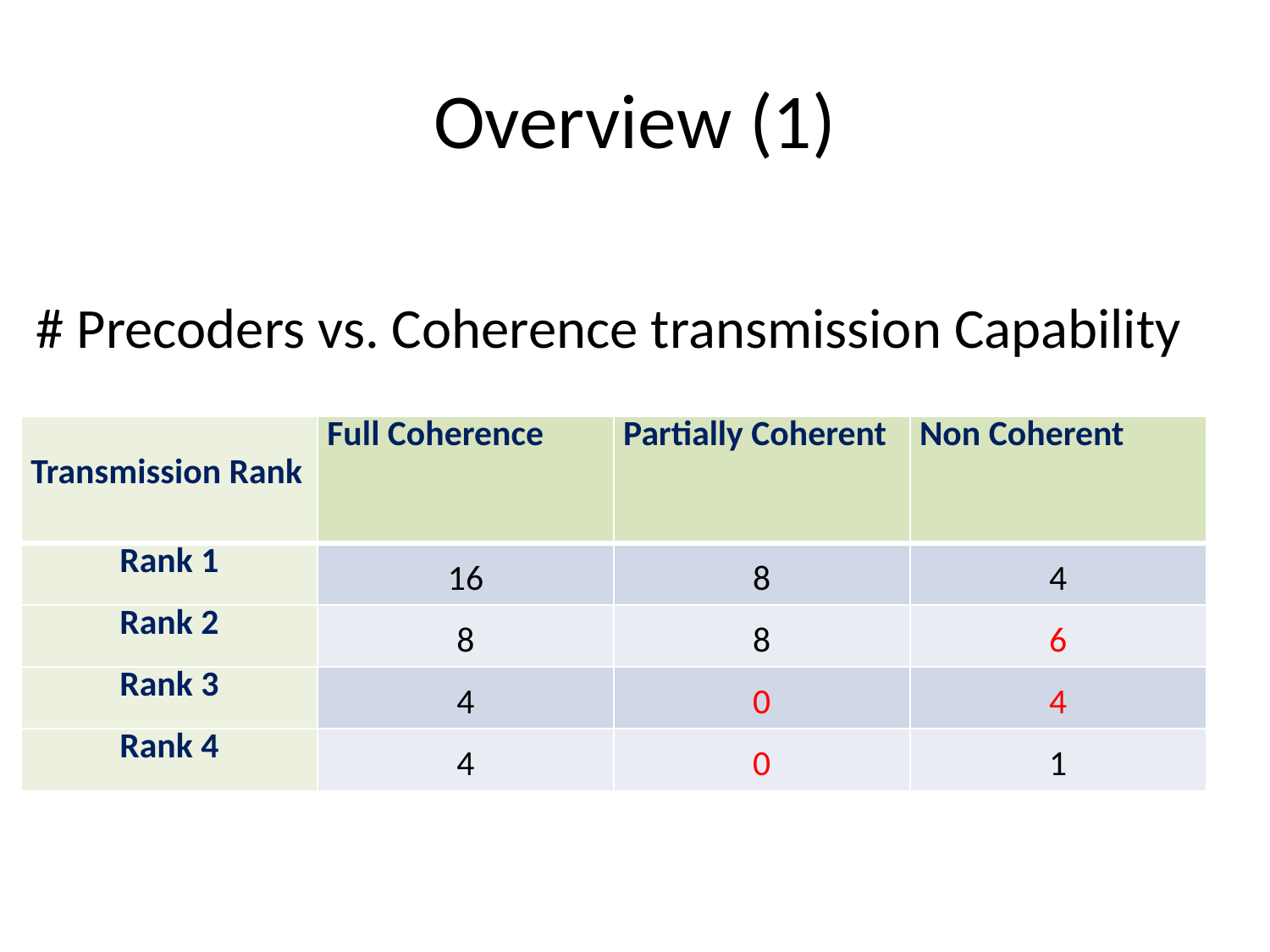

# Overview (1)
# Precoders vs. Coherence transmission Capability
| Transmission Rank | Full Coherence | Partially Coherent | Non Coherent |
| --- | --- | --- | --- |
| Rank 1 | 16 | 8 | 4 |
| Rank 2 | 8 | 8 | 6 |
| Rank 3 | 4 | 0 | 4 |
| Rank 4 | 4 | 0 | 1 |